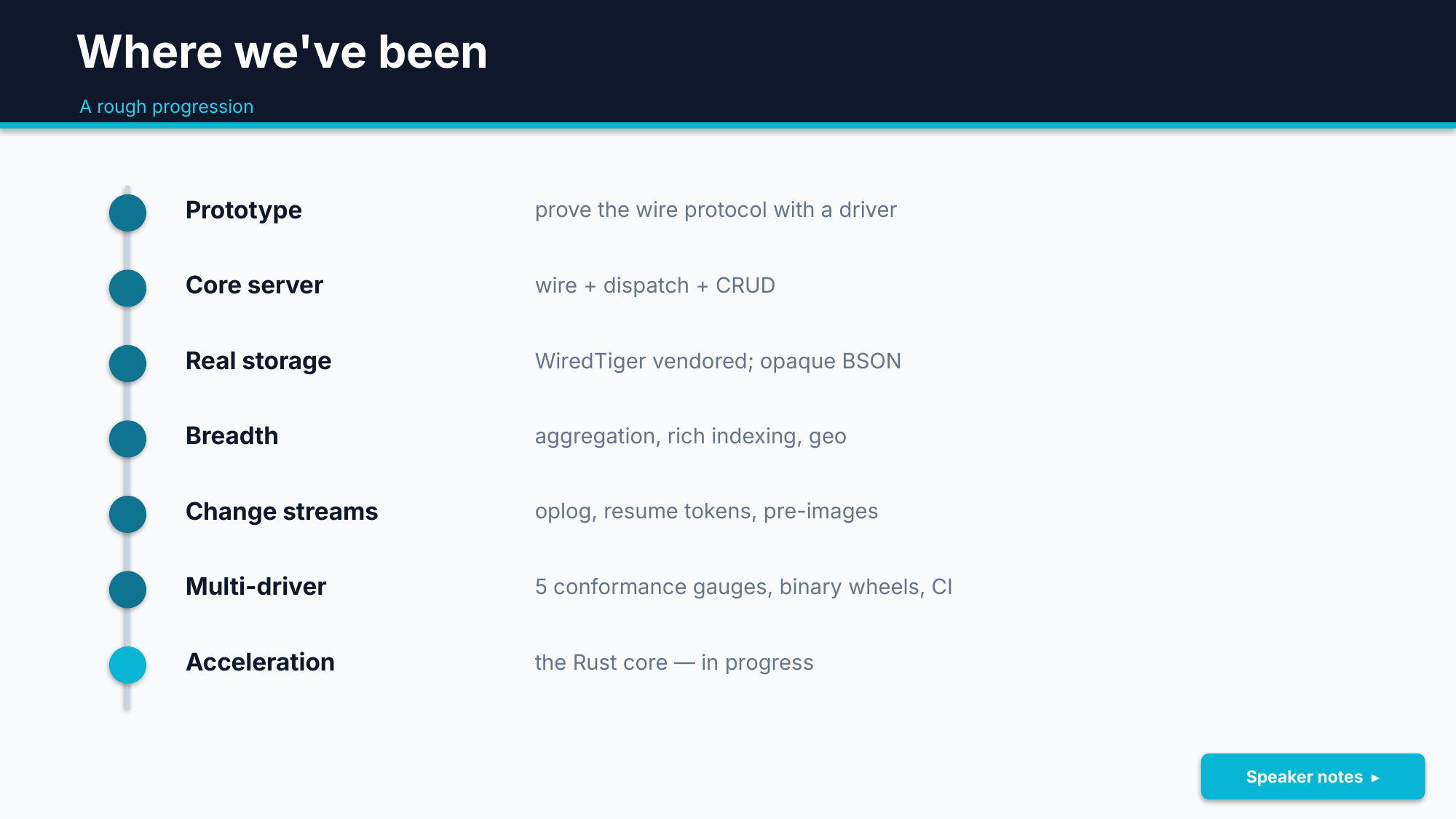

Where we've been
A rough progression

Prototype
prove the wire protocol with a driver

Core server
wire + dispatch + CRUD

Real storage
WiredTiger vendored; opaque BSON

Breadth
aggregation, rich indexing, geo

Change streams
oplog, resume tokens, pre-images

Multi-driver
5 conformance gauges, binary wheels, CI

Acceleration
the Rust core — in progress

Speaker notes  ▸